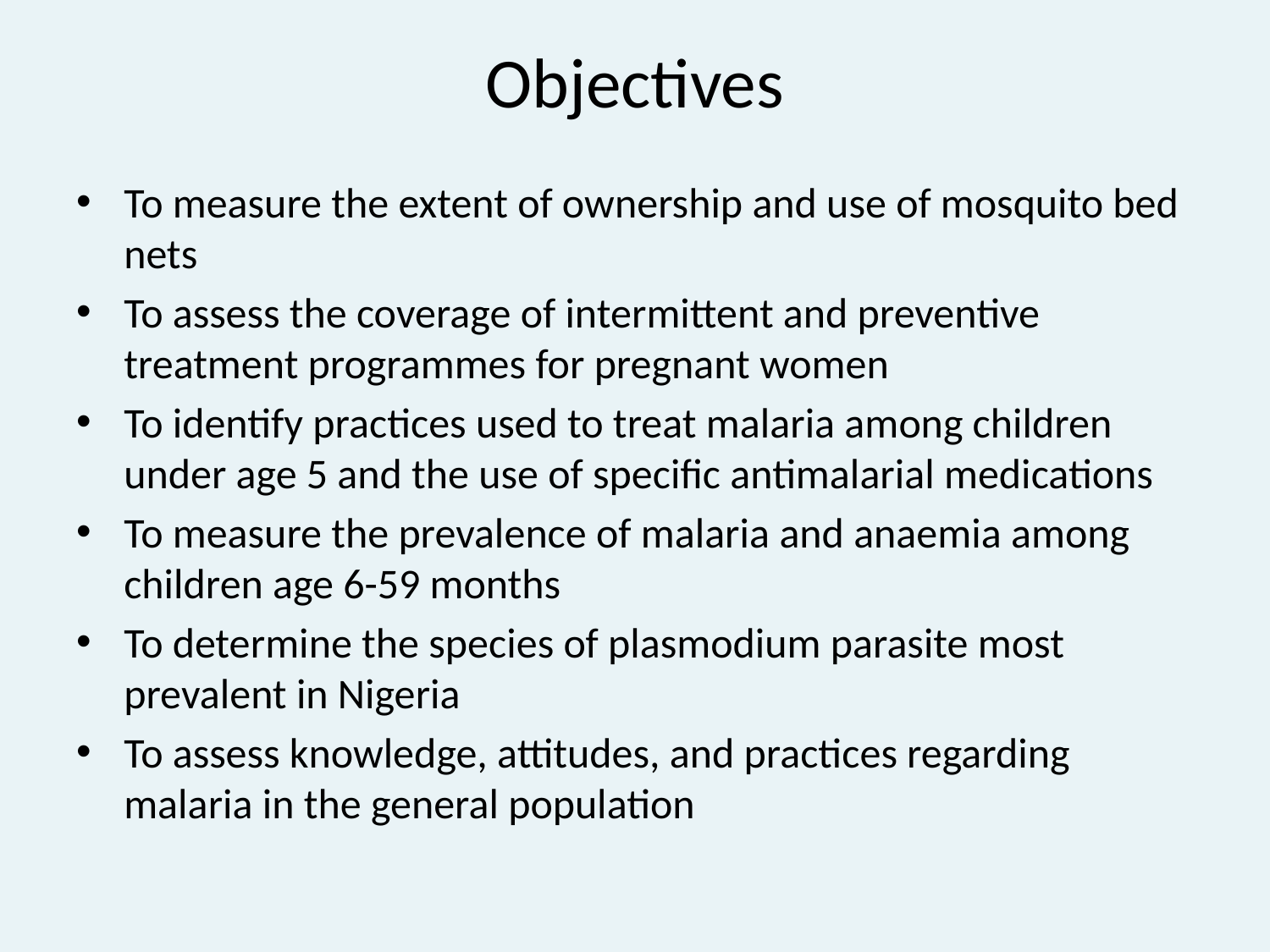

# Objectives
To measure the extent of ownership and use of mosquito bed nets
To assess the coverage of intermittent and preventive treatment programmes for pregnant women
To identify practices used to treat malaria among children under age 5 and the use of specific antimalarial medications
To measure the prevalence of malaria and anaemia among children age 6-59 months
To determine the species of plasmodium parasite most prevalent in Nigeria
To assess knowledge, attitudes, and practices regarding malaria in the general population